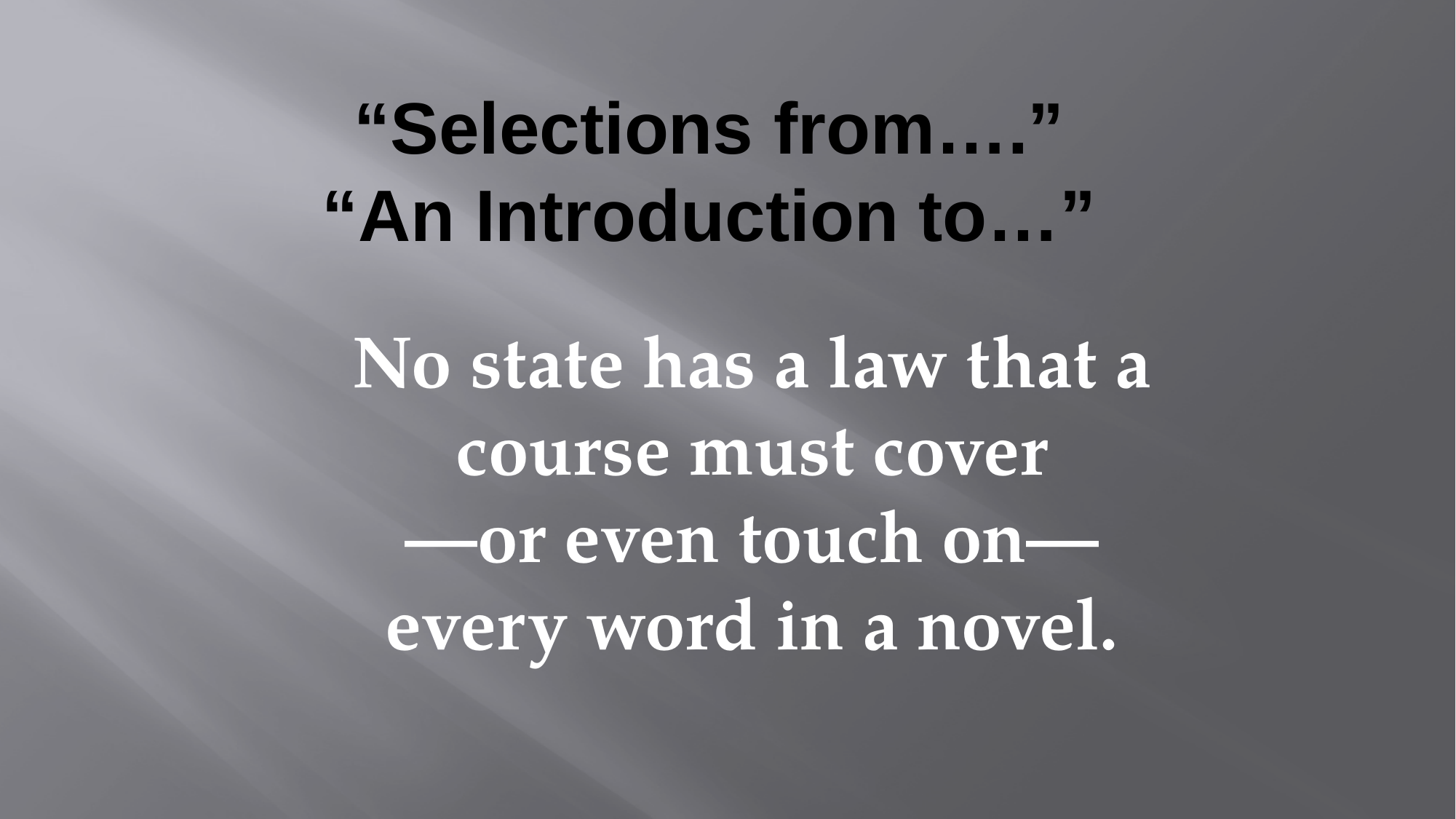

# “Selections from….” “An Introduction to…”
No state has a law that a course must cover
—or even touch on—
every word in a novel.